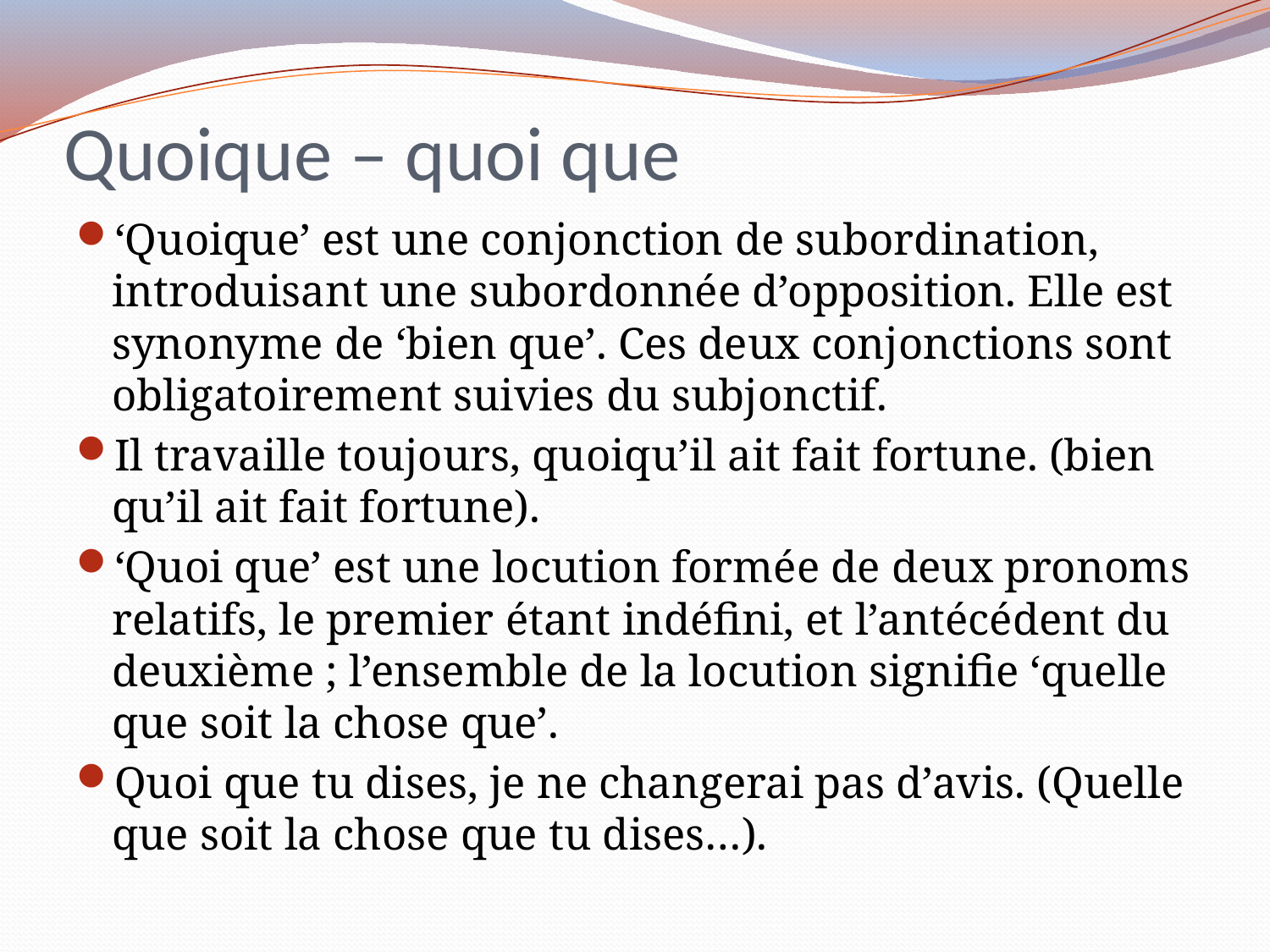

# Quoique – quoi que
‘Quoique’ est une conjonction de subordination, introduisant une subordonnée d’opposition. Elle est synonyme de ‘bien que’. Ces deux conjonctions sont obligatoirement suivies du subjonctif.
Il travaille toujours, quoiqu’il ait fait fortune. (bien qu’il ait fait fortune).
‘Quoi que’ est une locution formée de deux pronoms relatifs, le premier étant indéfini, et l’antécédent du deuxième ; l’ensemble de la locution signifie ‘quelle que soit la chose que’.
Quoi que tu dises, je ne changerai pas d’avis. (Quelle que soit la chose que tu dises…).